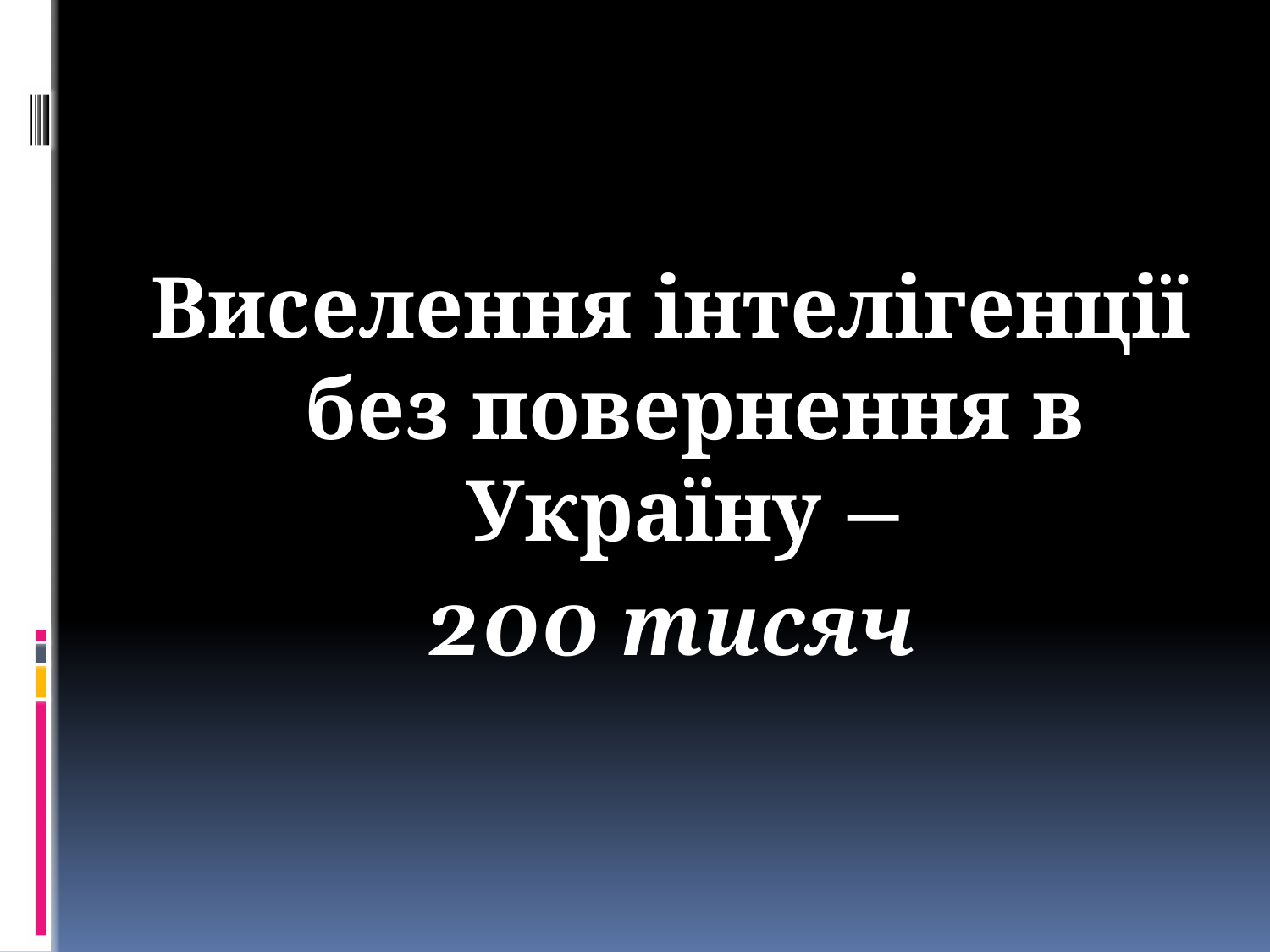

#
Виселення інтелігенції без повернення в Україну –
200 тисяч